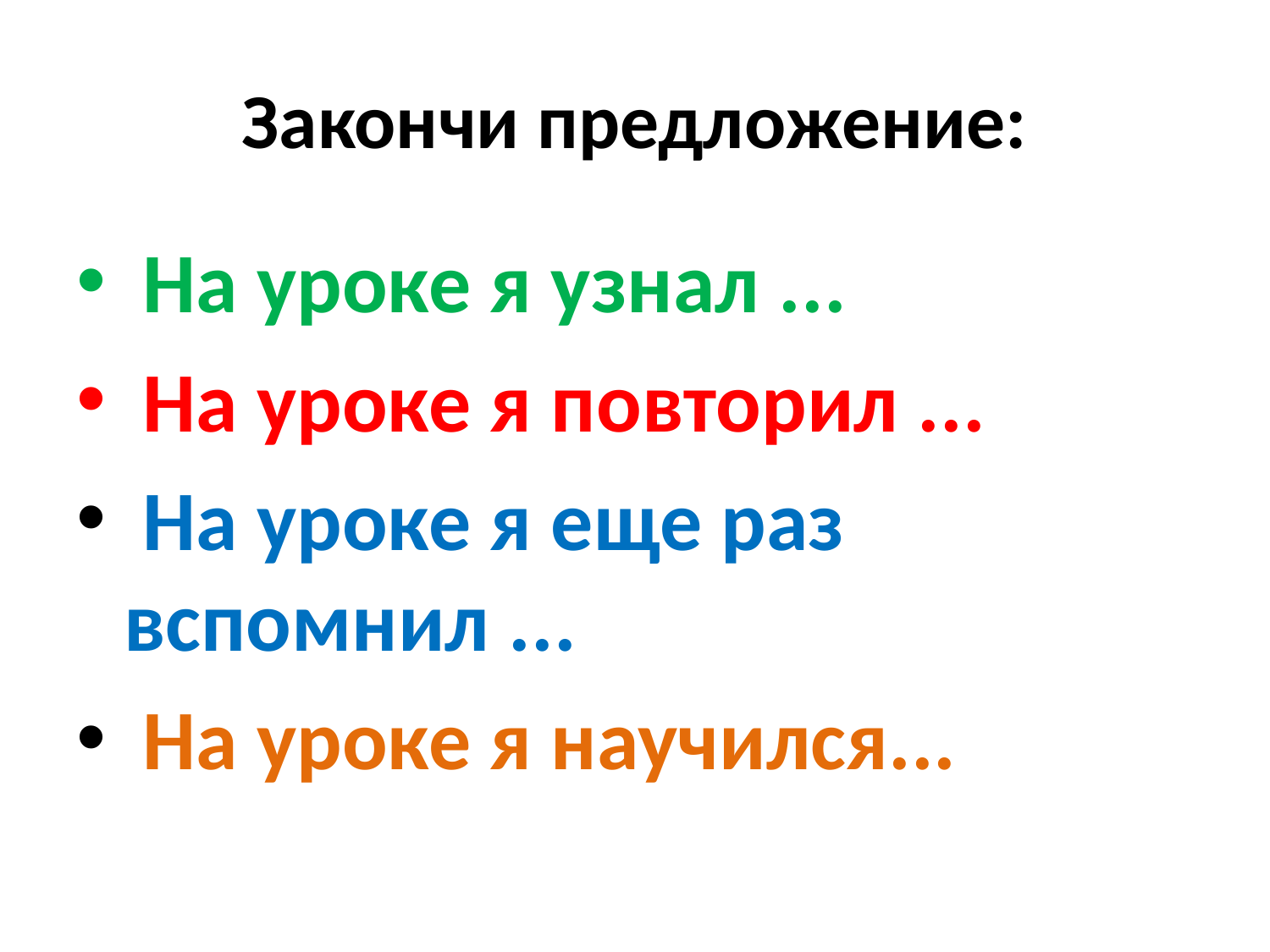

# Закончи предложение:
 На уроке я узнал ...
 На уроке я повторил ...
 На уроке я еще раз вспомнил ...
 На уроке я научился...